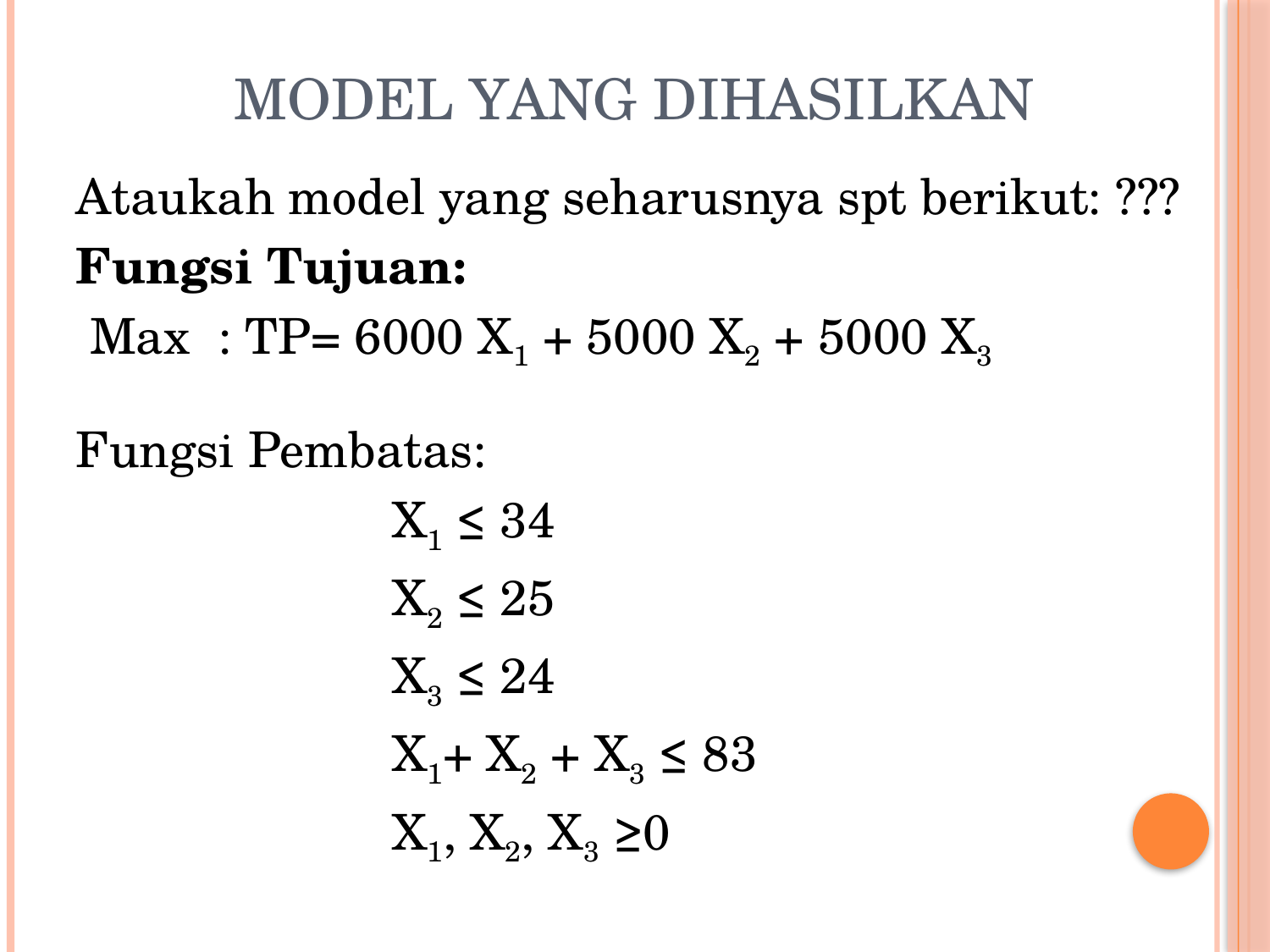

# Model yang dihasilkan
Ataukah model yang seharusnya spt berikut: ???
Fungsi Tujuan:
 Max  : TP= 6000 X1 + 5000 X2 + 5000 X3

Fungsi Pembatas:
                       X1 ≤ 34
                       X2 ≤ 25
                       X3 ≤ 24
                       X1+ X2 + X3 ≤ 83
                       X1, X2, X3 ≥0